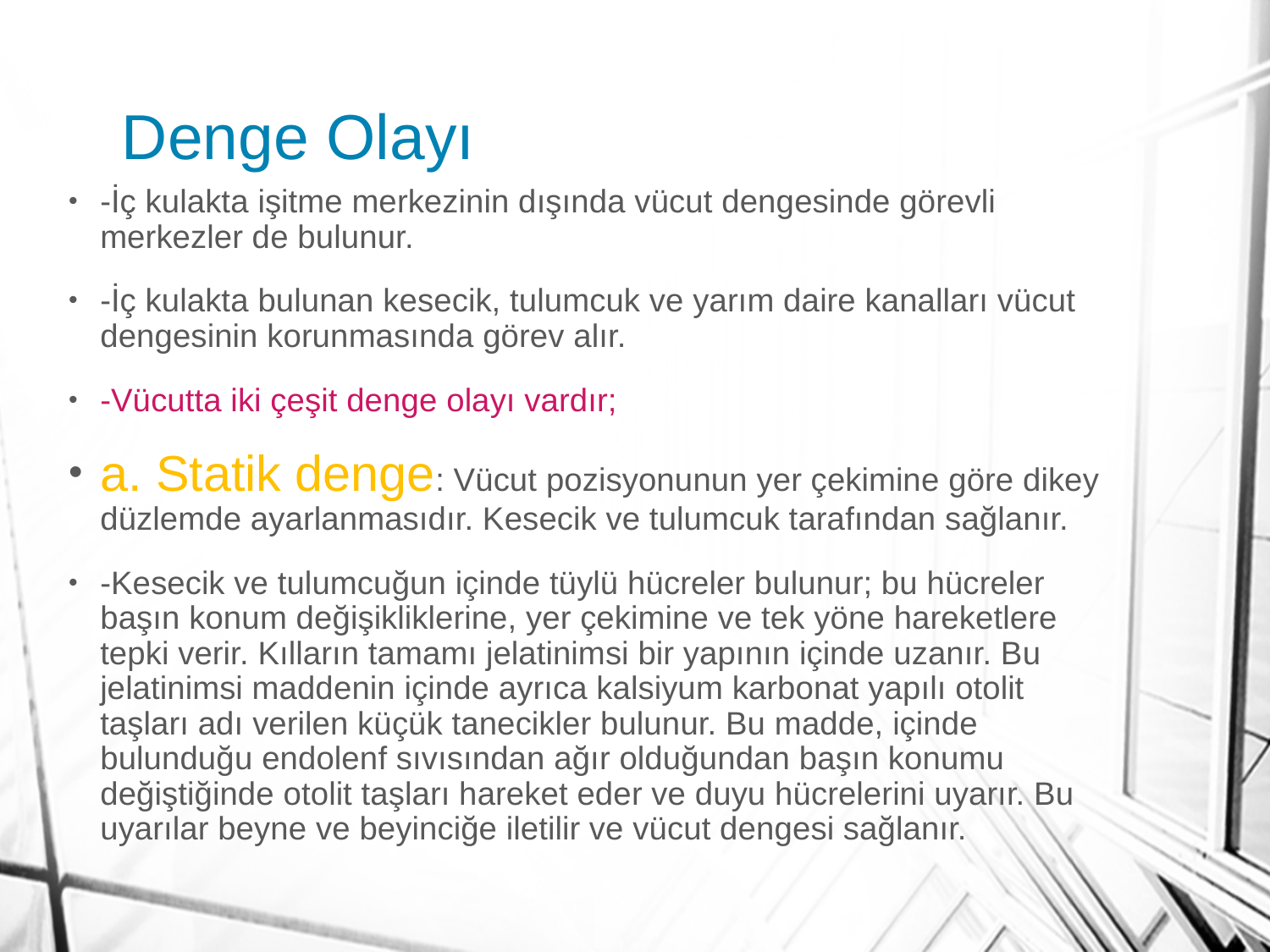

# Denge Olayı
-İç kulakta işitme merkezinin dışında vücut dengesinde görevli merkezler de bulunur.
-İç kulakta bulunan kesecik, tulumcuk ve yarım daire kanalları vücut dengesinin korunmasında görev alır.
-Vücutta iki çeşit denge olayı vardır;
a. Statik denge: Vücut pozisyonunun yer çekimine göre dikey düzlemde ayarlanmasıdır. Kesecik ve tulumcuk tarafından sağlanır.
-Kesecik ve tulumcuğun içinde tüylü hücreler bulunur; bu hücreler başın konum değişikliklerine, yer çekimine ve tek yöne hareketlere tepki verir. Kılların tamamı jelatinimsi bir yapının içinde uzanır. Bu jelatinimsi maddenin içinde ayrıca kalsiyum karbonat yapılı otolit taşları adı verilen küçük tanecikler bulunur. Bu madde, içinde bulunduğu endolenf sıvısından ağır olduğundan başın konumu değiştiğinde otolit taşları hareket eder ve duyu hücrelerini uyarır. Bu uyarılar beyne ve beyinciğe iletilir ve vücut dengesi sağlanır.